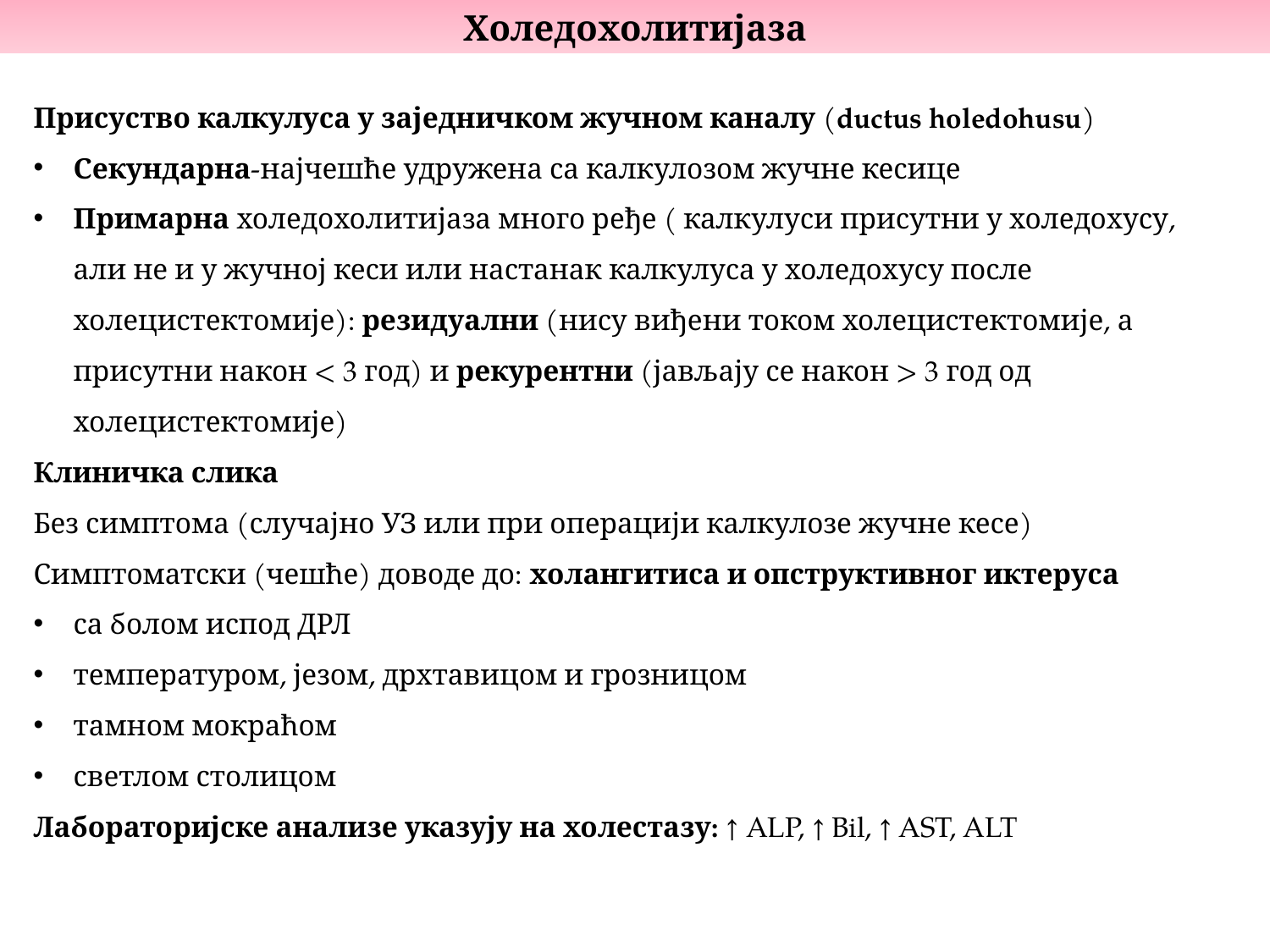

Холедохолитијаза
Присуство калкулуса у заједничком жучном каналу (ductus holedohusu)
Секундарна-најчешће удружена са калкулозом жучне кесице
Примарна холедохолитијаза много ређе ( калкулуси присутни у холедохусу, али не и у жучној кеси или настанак калкулуса у холедохусу после холецистектомије): резидуални (нису виђени током холецистектомије, а присутни након < 3 год) и рекурентни (јављају се након > 3 год од холецистектомије)
Клиничка слика
Без симптома (случајно УЗ или при операцији калкулозе жучне кесе)
Симптоматски (чешће) доводе до: холангитиса и опструктивног иктеруса
са болом испод ДРЛ
температуром, језом, дрхтавицом и грозницом
тамном мокраћом
светлом столицом
Лабораторијске анализе указују на холестазу: ↑ ALP, ↑ Bil, ↑ AST, ALT